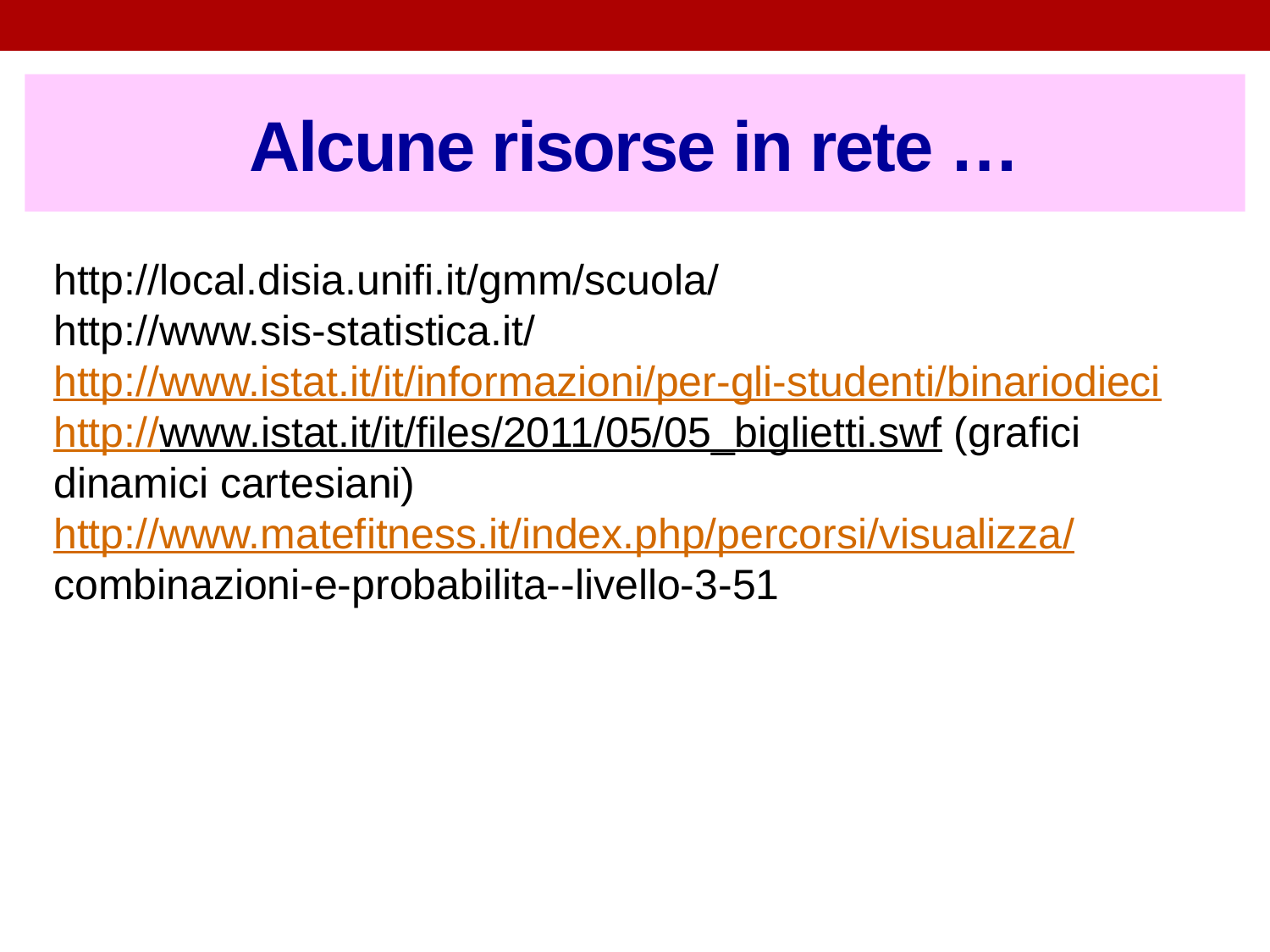

# Alcune risorse in rete …
http://local.disia.unifi.it/gmm/scuola/
http://www.sis-statistica.it/
http://www.istat.it/it/informazioni/per-gli-studenti/binariodieci
http://www.istat.it/it/files/2011/05/05_biglietti.swf (grafici
dinamici cartesiani)
http://www.matefitness.it/index.php/percorsi/visualizza/
combinazioni-e-probabilita--livello-3-51